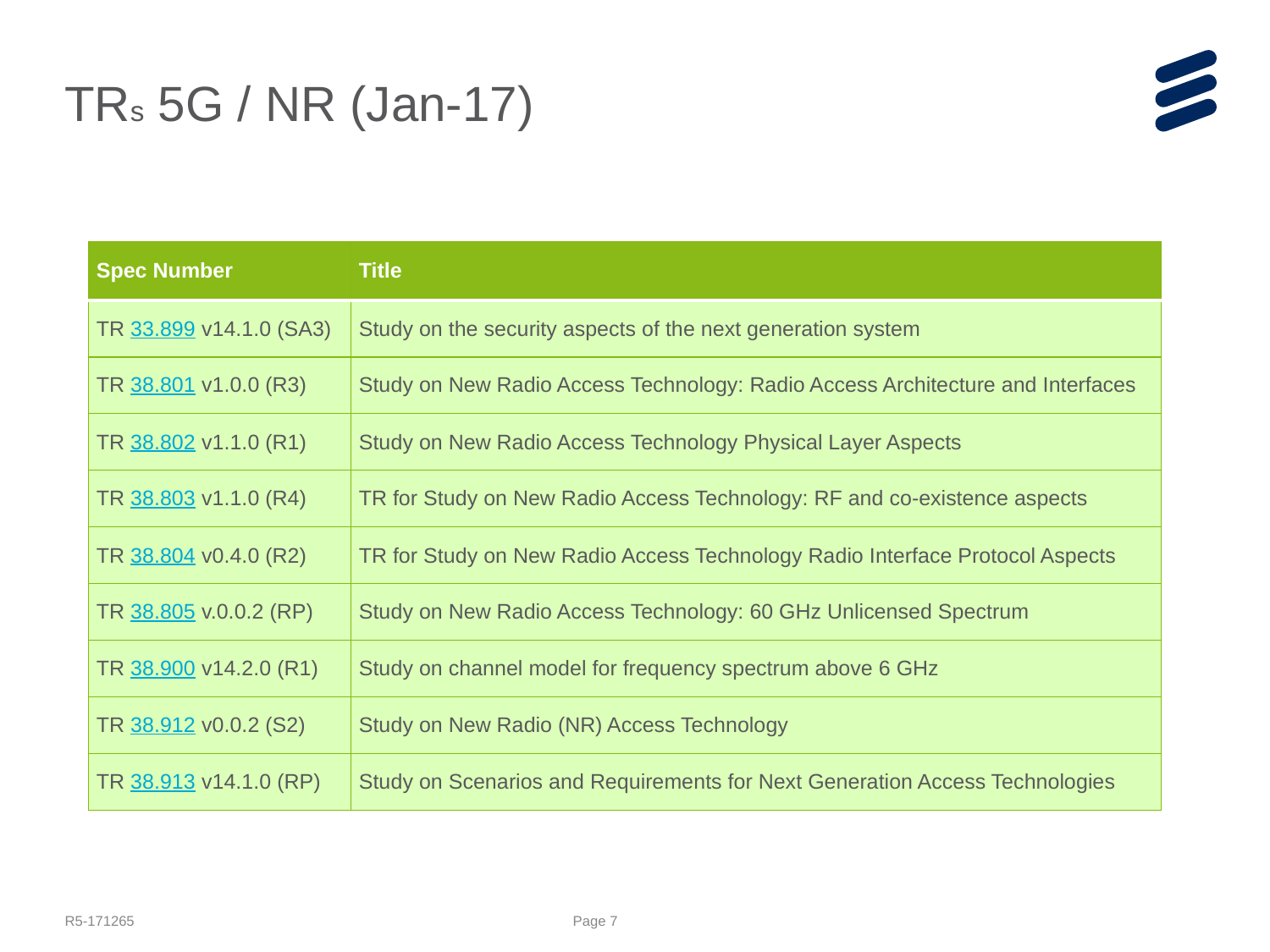

# TRs 5G / NR (Jan-17)
| Spec Number | Title |
| --- | --- |
| TR 33.899 v14.1.0 (SA3) | Study on the security aspects of the next generation system |
| TR 38.801 v1.0.0 (R3) | Study on New Radio Access Technology: Radio Access Architecture and Interfaces |
| TR 38.802 v1.1.0 (R1) | Study on New Radio Access Technology Physical Layer Aspects |
| TR 38.803 v1.1.0 (R4) | TR for Study on New Radio Access Technology: RF and co-existence aspects |
| TR 38.804 v0.4.0 (R2) | TR for Study on New Radio Access Technology Radio Interface Protocol Aspects |
| TR 38.805 v.0.0.2 (RP) | Study on New Radio Access Technology: 60 GHz Unlicensed Spectrum |
| TR 38.900 v14.2.0 (R1) | Study on channel model for frequency spectrum above 6 GHz |
| TR 38.912 v0.0.2 (S2) | Study on New Radio (NR) Access Technology |
| TR 38.913 v14.1.0 (RP) | Study on Scenarios and Requirements for Next Generation Access Technologies |